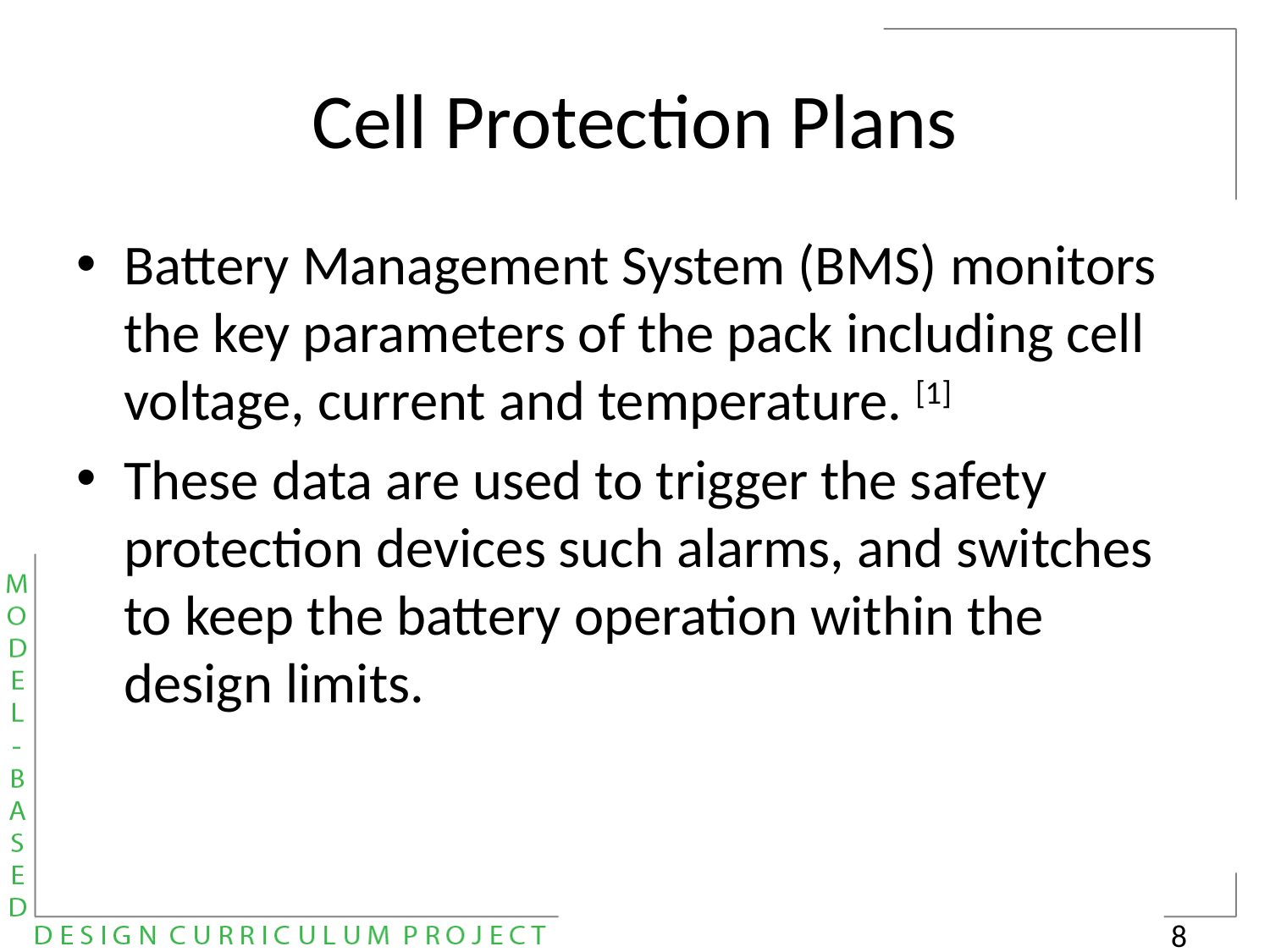

# Cell Protection Plans
Battery Management System (BMS) monitors the key parameters of the pack including cell voltage, current and temperature. [1]
These data are used to trigger the safety protection devices such alarms, and switches to keep the battery operation within the design limits.